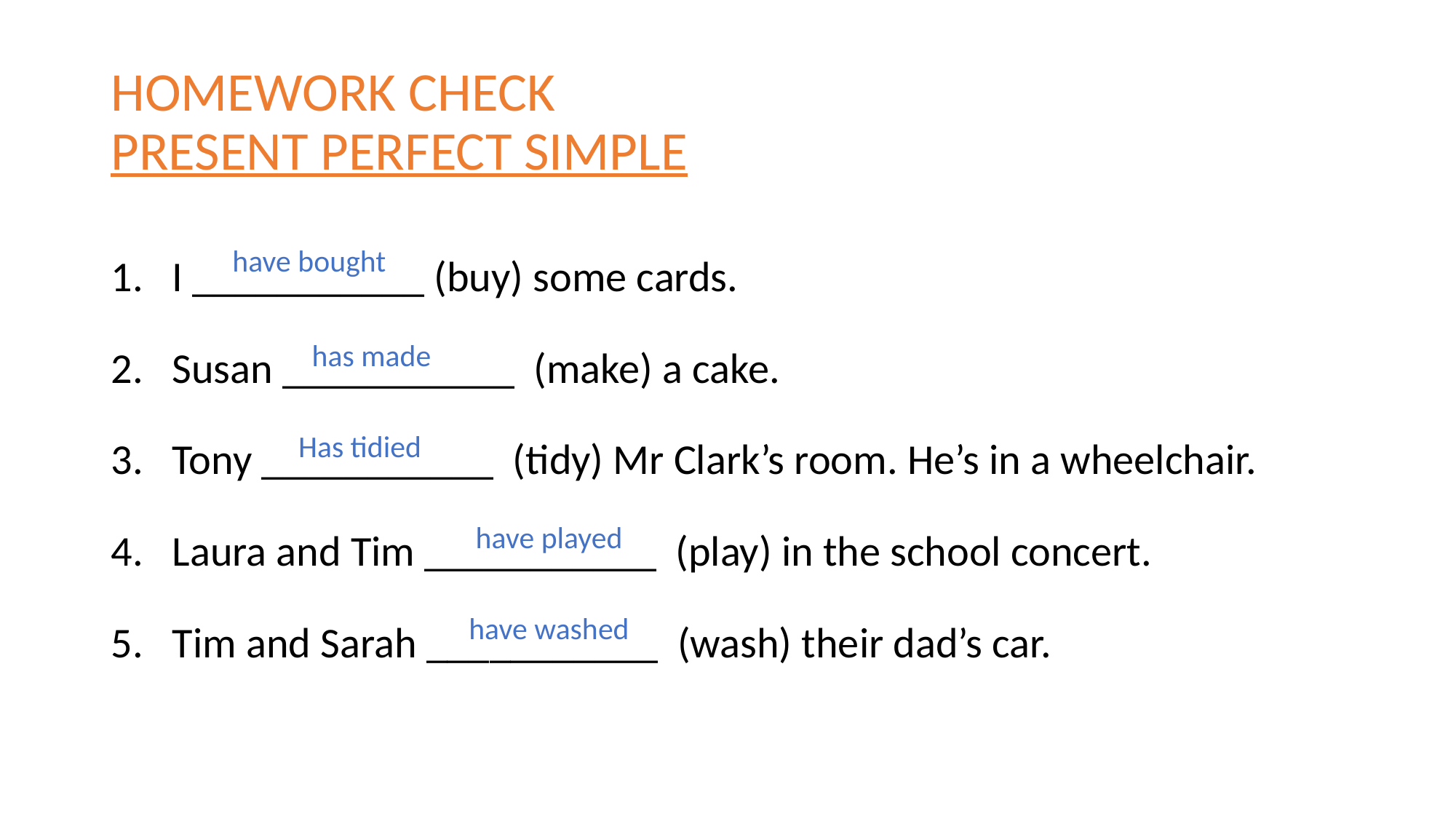

# HOMEWORK CHECK PRESENT PERFECT SIMPLE
I ___________ (buy) some cards.
Susan ___________  (make) a cake.
Tony ___________  (tidy) Mr Clark’s room. He’s in a wheelchair.
Laura and Tim ___________  (play) in the school concert.
Tim and Sarah ___________  (wash) their dad’s car.
have bought
has made
Has tidied
have played
have washed